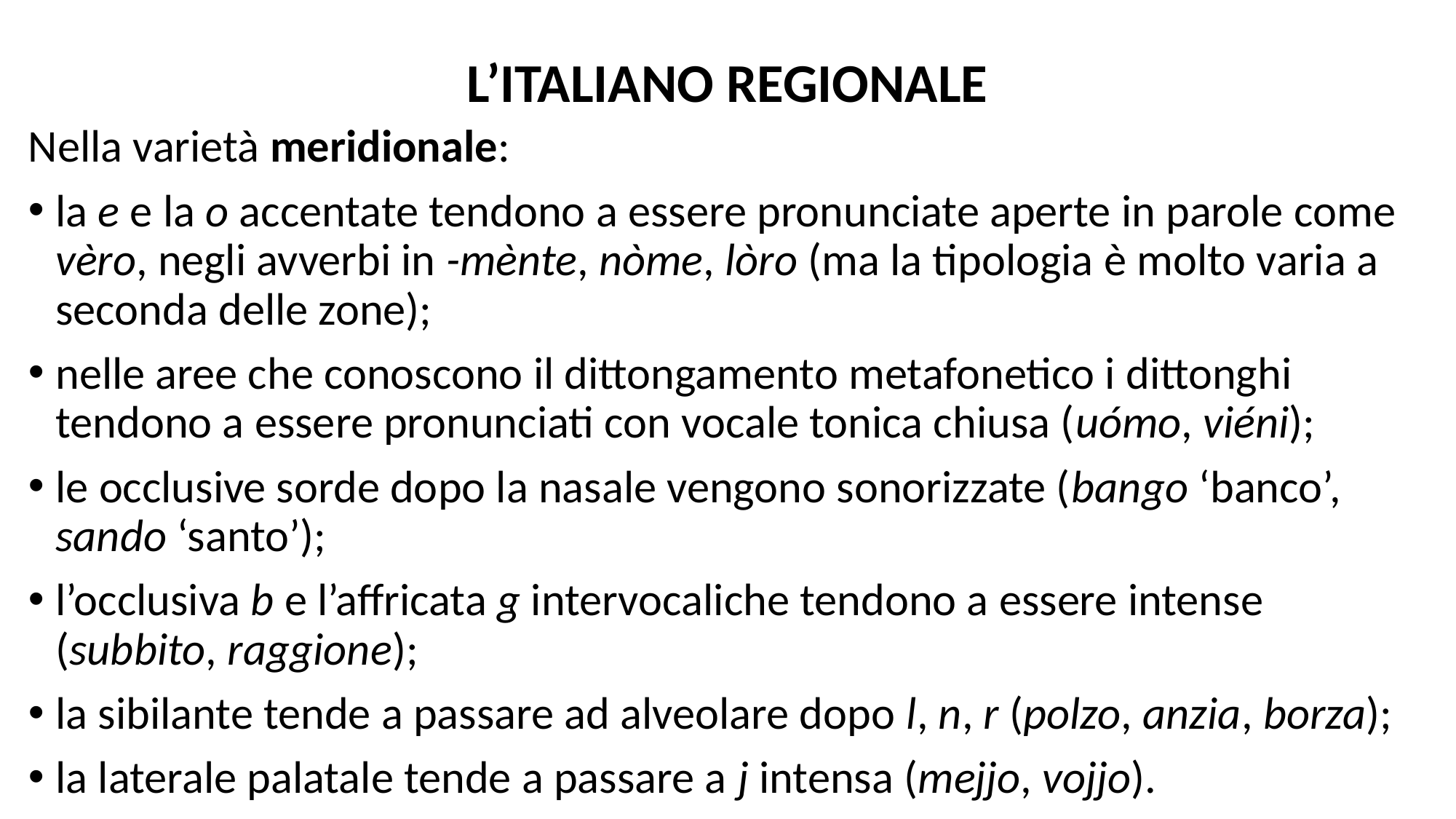

# L’ITALIANO REGIONALE
Nella varietà meridionale:
la e e la o accentate tendono a essere pronunciate aperte in parole come vèro, negli avverbi in -mènte, nòme, lòro (ma la tipologia è molto varia a seconda delle zone);
nelle aree che conoscono il dittongamento metafonetico i dittonghi tendono a essere pronunciati con vocale tonica chiusa (uómo, viéni);
le occlusive sorde dopo la nasale vengono sonorizzate (bango ‘banco’, sando ‘santo’);
l’occlusiva b e l’affricata g intervocaliche tendono a essere intense (subbito, raggione);
la sibilante tende a passare ad alveolare dopo l, n, r (polzo, anzia, borza);
la laterale palatale tende a passare a j intensa (mejjo, vojjo).